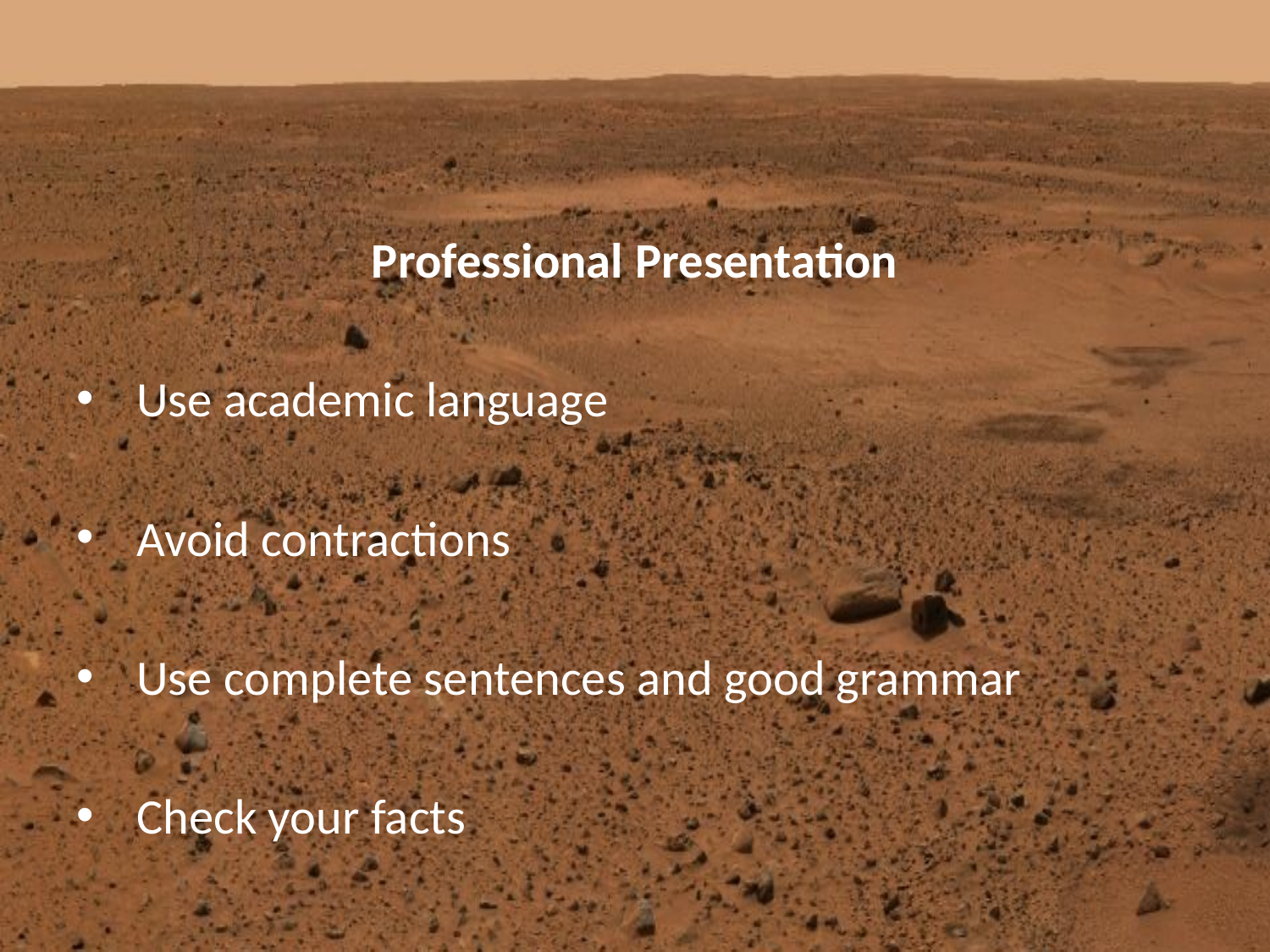

#
Professional Presentation

Use academic language

Avoid contractions

Use complete sentences and good grammar

Check your facts